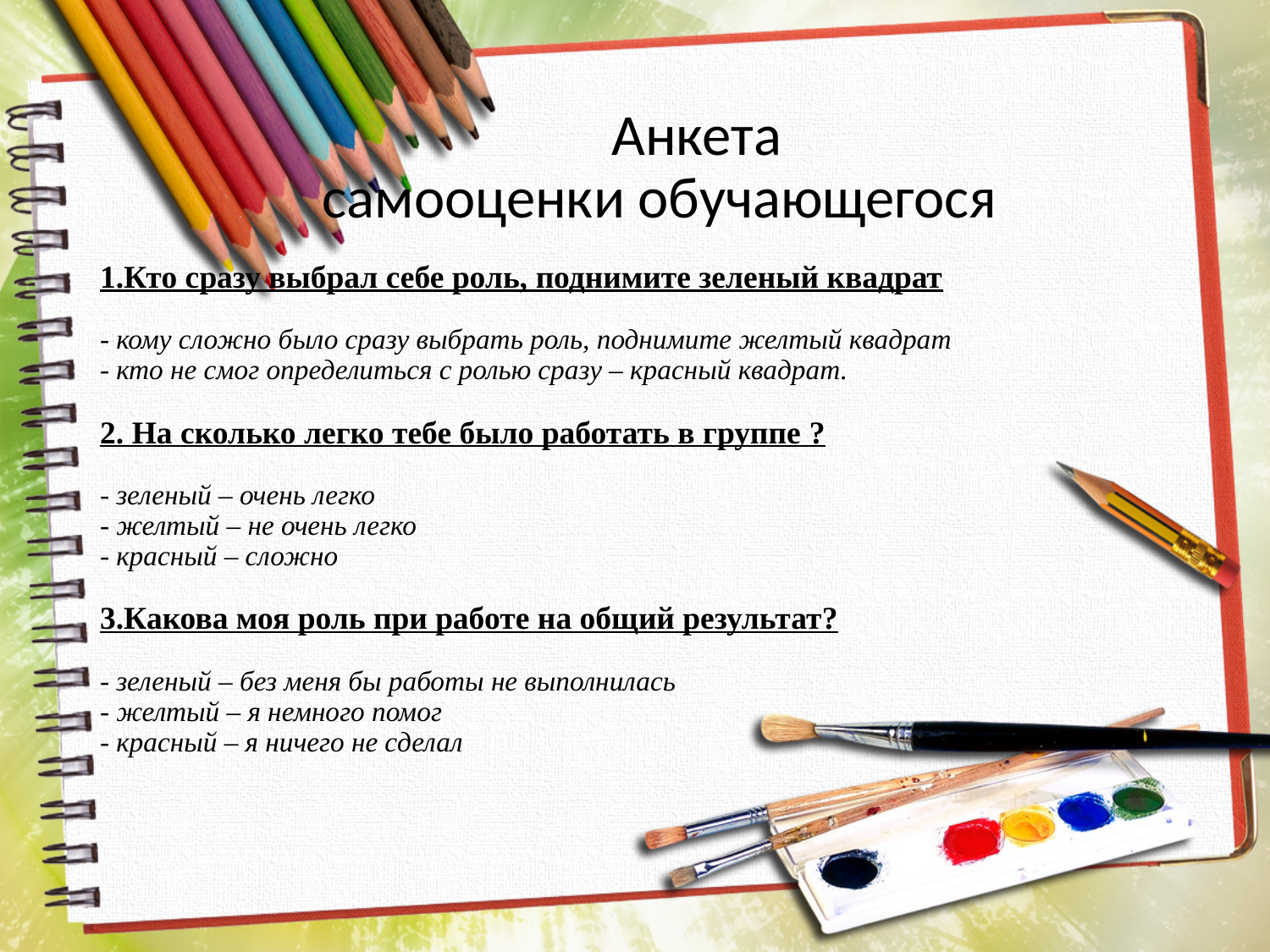

# Анкета самооценки обучающегося 1.Кто сразу выбрал себе роль, поднимите зеленый квадрат - кому сложно было сразу выбрать роль, поднимите желтый квадрат - кто не смог определиться с ролью сразу – красный квадрат. 2. На сколько легко тебе было работать в группе ? - зеленый – очень легко - желтый – не очень легко - красный – сложно 3.Какова моя роль при работе на общий результат? - зеленый – без меня бы работы не выполнилась - желтый – я немного помог - красный – я ничего не сделал